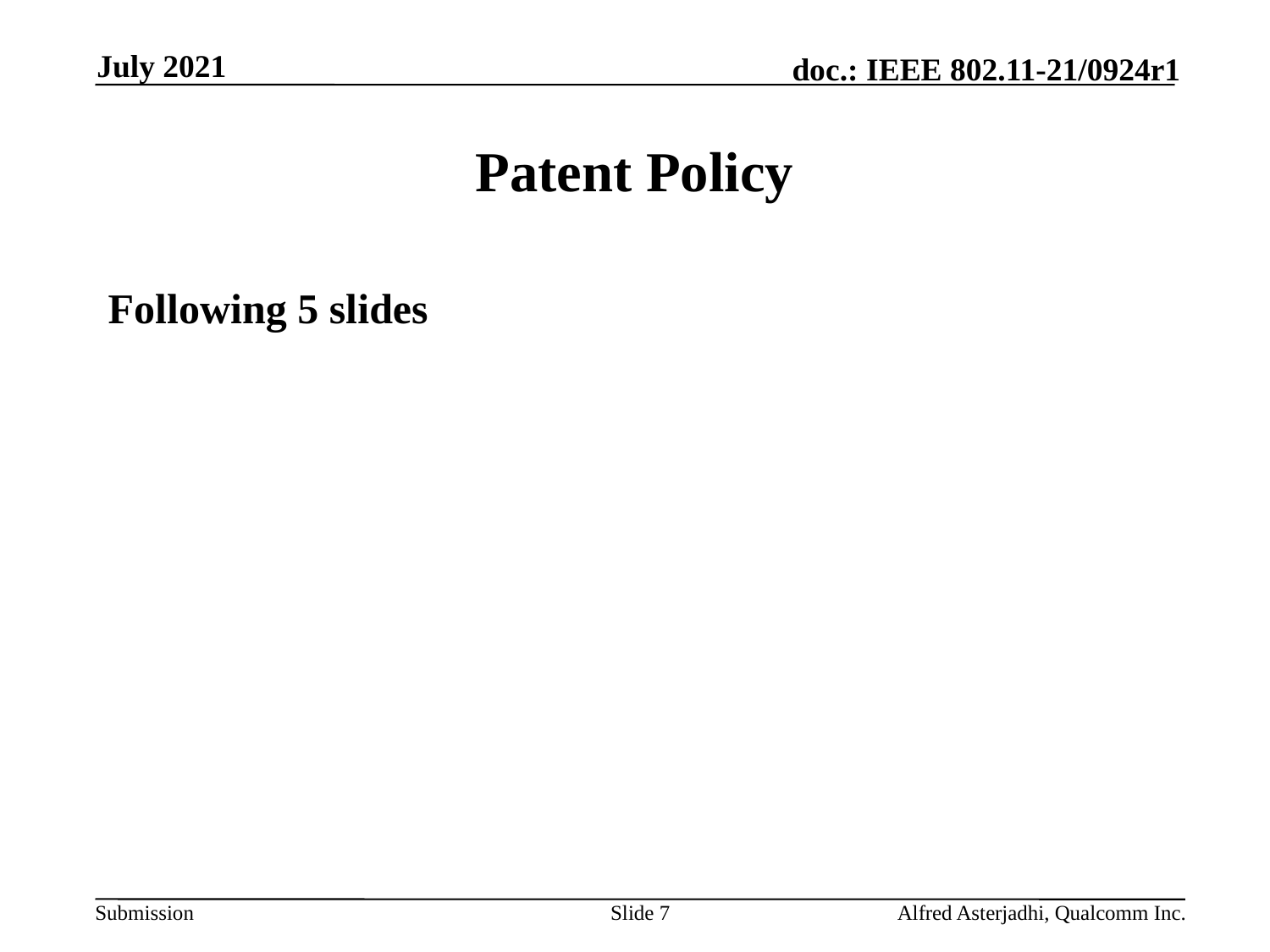

July 2021
# Patent Policy
Following 5 slides
Slide 7
Alfred Asterjadhi, Qualcomm Inc.